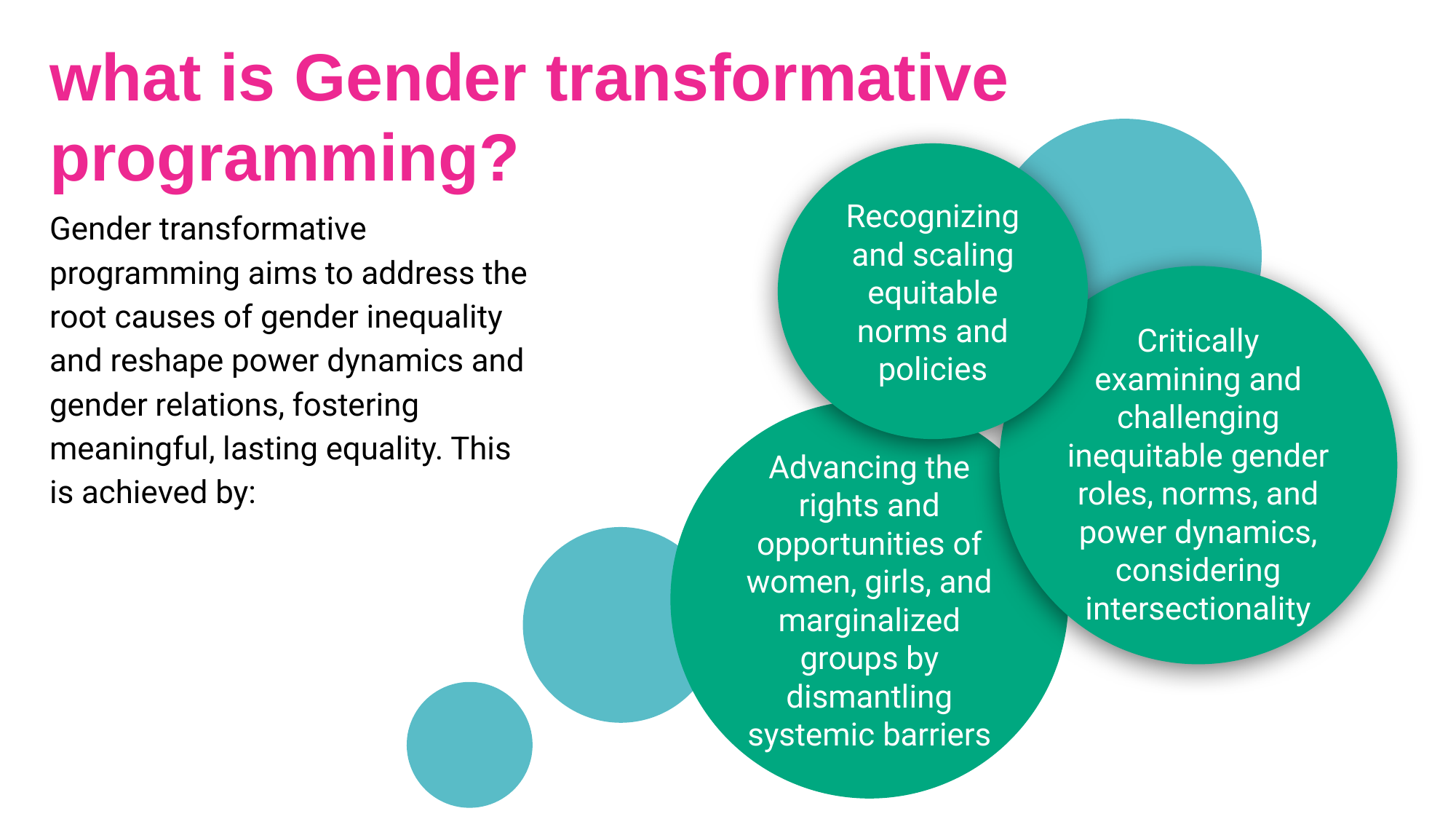

# what is Gender transformative programming?

Recognizing and scaling equitable norms and policies
Gender transformative programming aims to address the root causes of gender inequality and reshape power dynamics and gender relations, fostering meaningful, lasting equality. This is achieved by:

Critically examining and challenging inequitable gender roles, norms, and power dynamics, considering intersectionality
Advancing the rights and opportunities of women, girls, and marginalized groups by dismantling systemic barriers